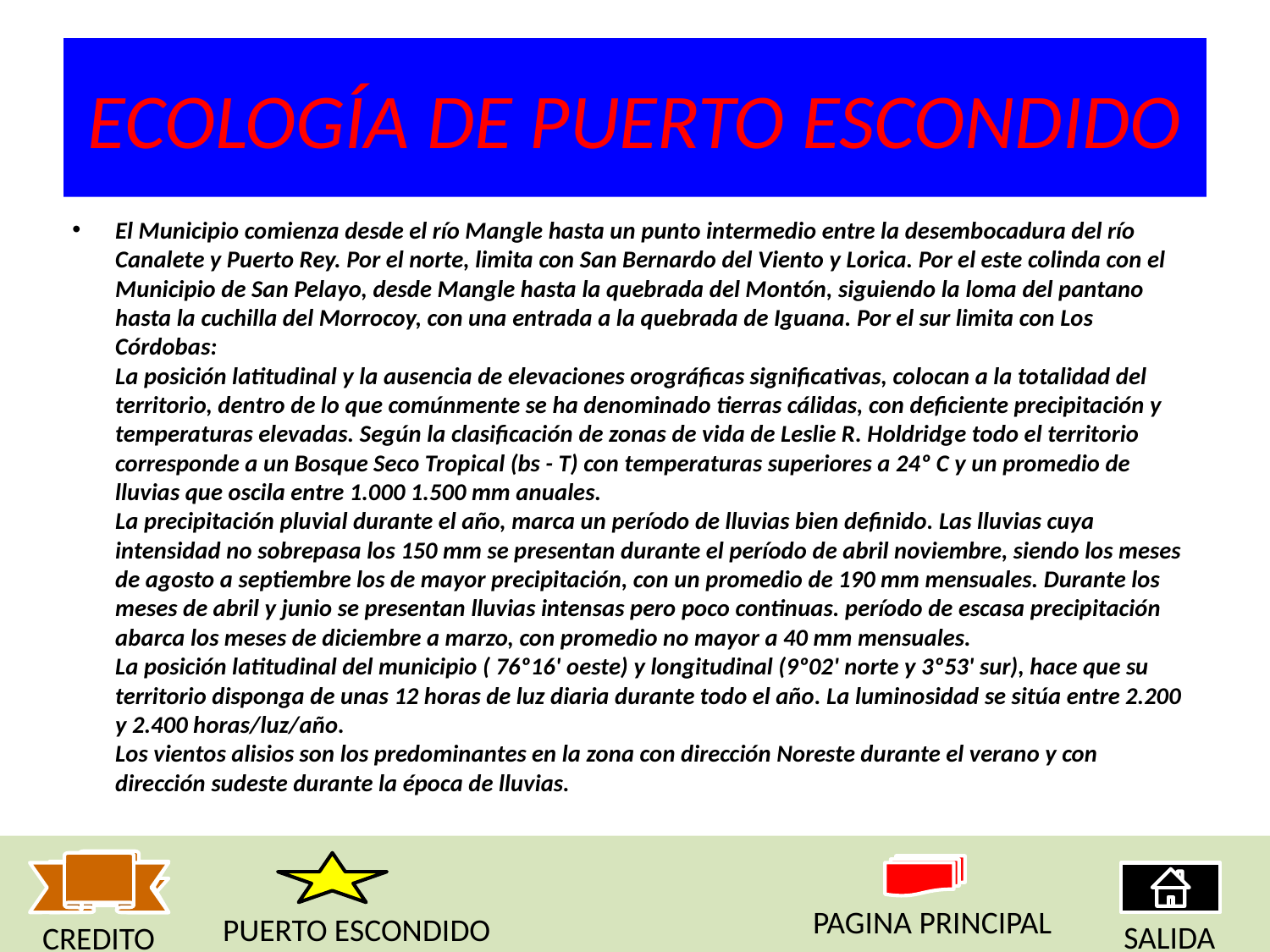

# ECOLOGÍA DE PUERTO ESCONDIDO
El Municipio comienza desde el río Mangle hasta un punto intermedio entre la desembocadura del río Canalete y Puerto Rey. Por el norte, limita con San Bernardo del Viento y Lorica. Por el este colinda con el Municipio de San Pelayo, desde Mangle hasta la quebrada del Montón, siguiendo la loma del pantano hasta la cuchilla del Morrocoy, con una entrada a la quebrada de Iguana. Por el sur limita con Los Córdobas:
La posición latitudinal y la ausencia de elevaciones orográficas significativas, colocan a la totalidad del territorio, dentro de lo que comúnmente se ha denominado tierras cálidas, con deficiente precipitación y temperaturas elevadas. Según la clasificación de zonas de vida de Leslie R. Holdridge todo el territorio corresponde a un Bosque Seco Tropical (bs - T) con temperaturas superiores a 24º C y un promedio de lluvias que oscila entre 1.000 1.500 mm anuales.
La precipitación pluvial durante el año, marca un período de lluvias bien definido. Las lluvias cuya intensidad no sobrepasa los 150 mm se presentan durante el período de abril noviembre, siendo los meses de agosto a septiembre los de mayor precipitación, con un promedio de 190 mm mensuales. Durante los meses de abril y junio se presentan lluvias intensas pero poco continuas. período de escasa precipitación abarca los meses de diciembre a marzo, con promedio no mayor a 40 mm mensuales.
La posición latitudinal del municipio ( 76º16' oeste) y longitudinal (9º02' norte y 3º53' sur), hace que su territorio disponga de unas 12 horas de luz diaria durante todo el año. La luminosidad se sitúa entre 2.200 y 2.400 horas/luz/año.
Los vientos alisios son los predominantes en la zona con dirección Noreste durante el verano y con dirección sudeste durante la época de lluvias.

PAGINA PRINCIPAL
PUERTO ESCONDIDO
SALIDA
CREDITO